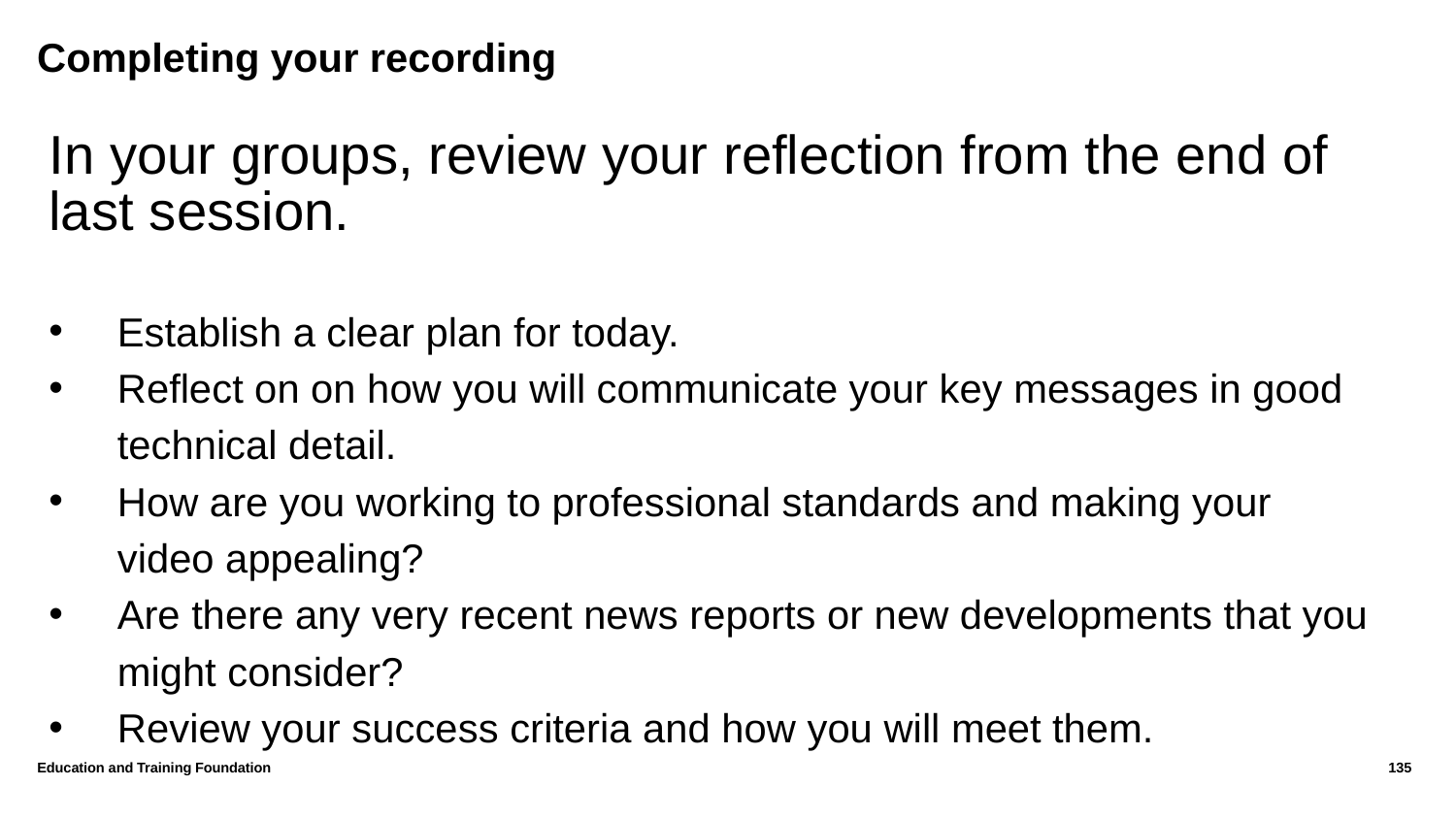

# Completing your recording
In your groups, review your reflection from the end of last session.

Establish a clear plan for today.
Reflect on on how you will communicate your key messages in good technical detail.
How are you working to professional standards and making your video appealing?
Are there any very recent news reports or new developments that you might consider?
Review your success criteria and how you will meet them.

Education and Training Foundation
135